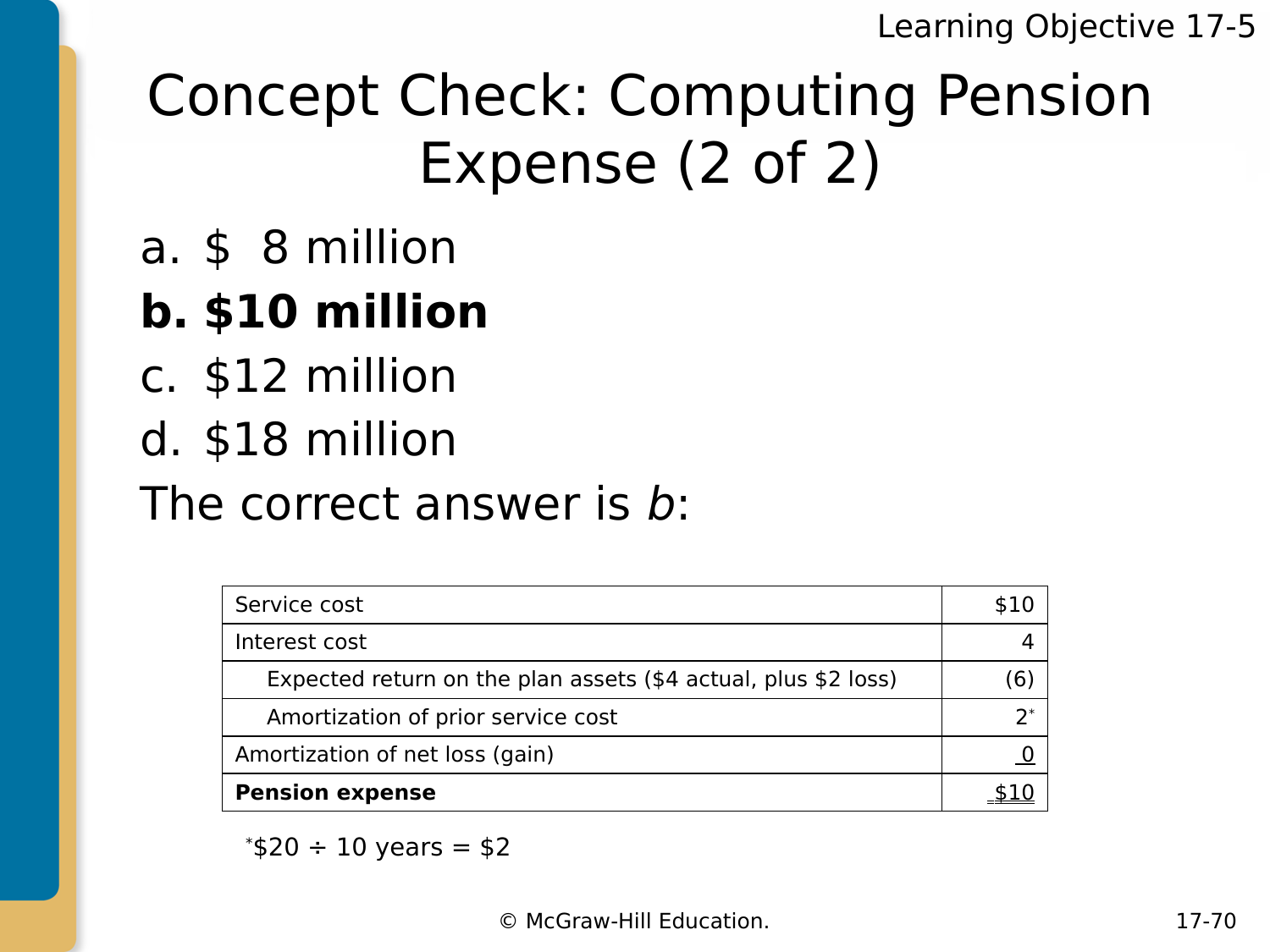

Learning Objective 17-5
# Concept Check: Computing Pension Expense (2 of 2)
$  8 million
$10 million
$12 million
$18 million
The correct answer is b:
| Service cost | $10 |
| --- | --- |
| Interest cost | 4 |
| Expected return on the plan assets ($4 actual, plus $2 loss) | (6) |
| Amortization of prior service cost | 2\* |
| Amortization of net loss (gain) | 0 |
| Pension expense | $10 |
*$20 ÷ 10 years = $2